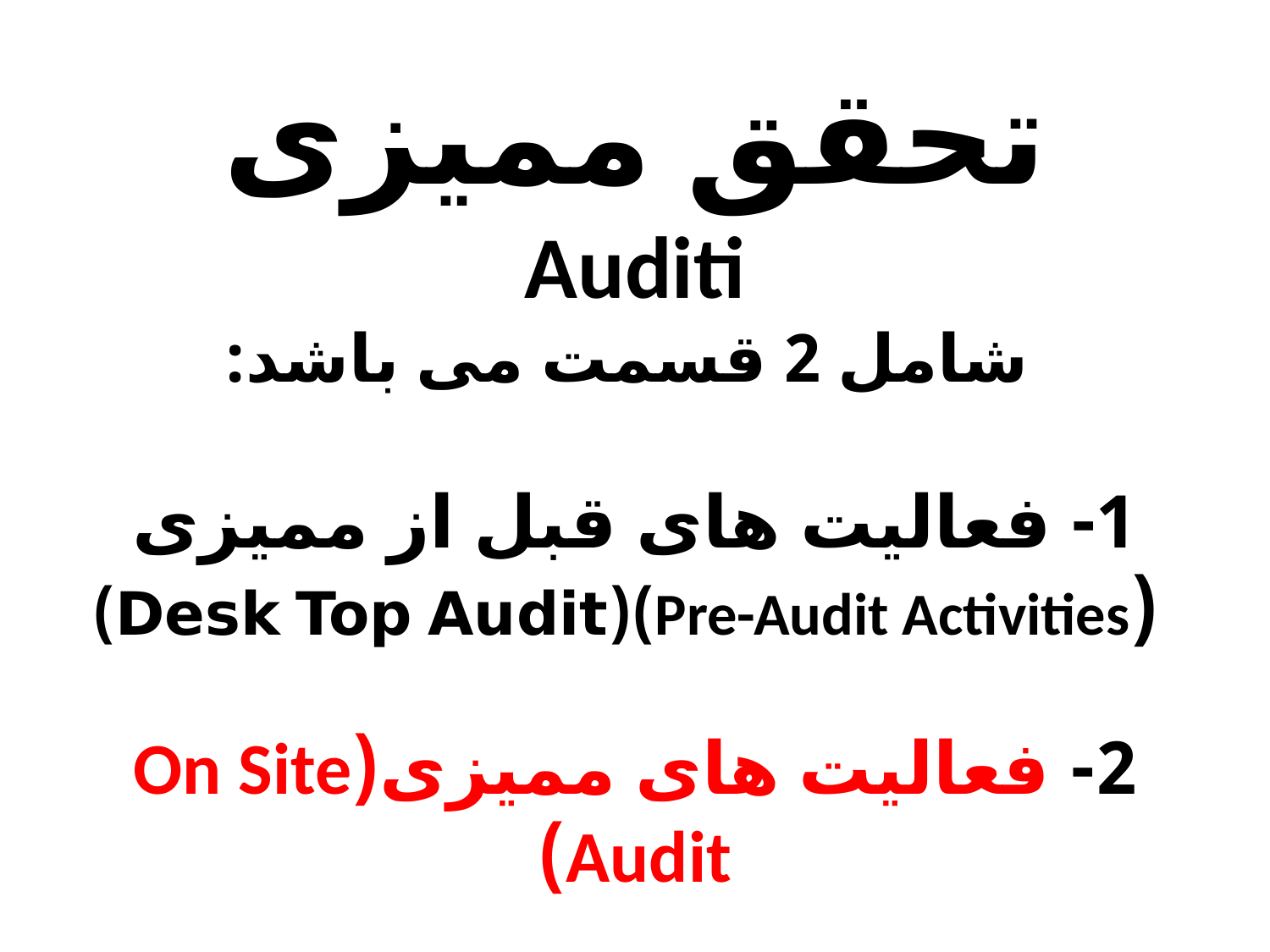

# تحقق ممیزی Auditi شامل 2 قسمت می باشد: 1- فعالیت های قبل از ممیزی (Pre-Audit Activities)(Desk Top Audit) 2- فعالیت های ممیزی(On Site Audit)